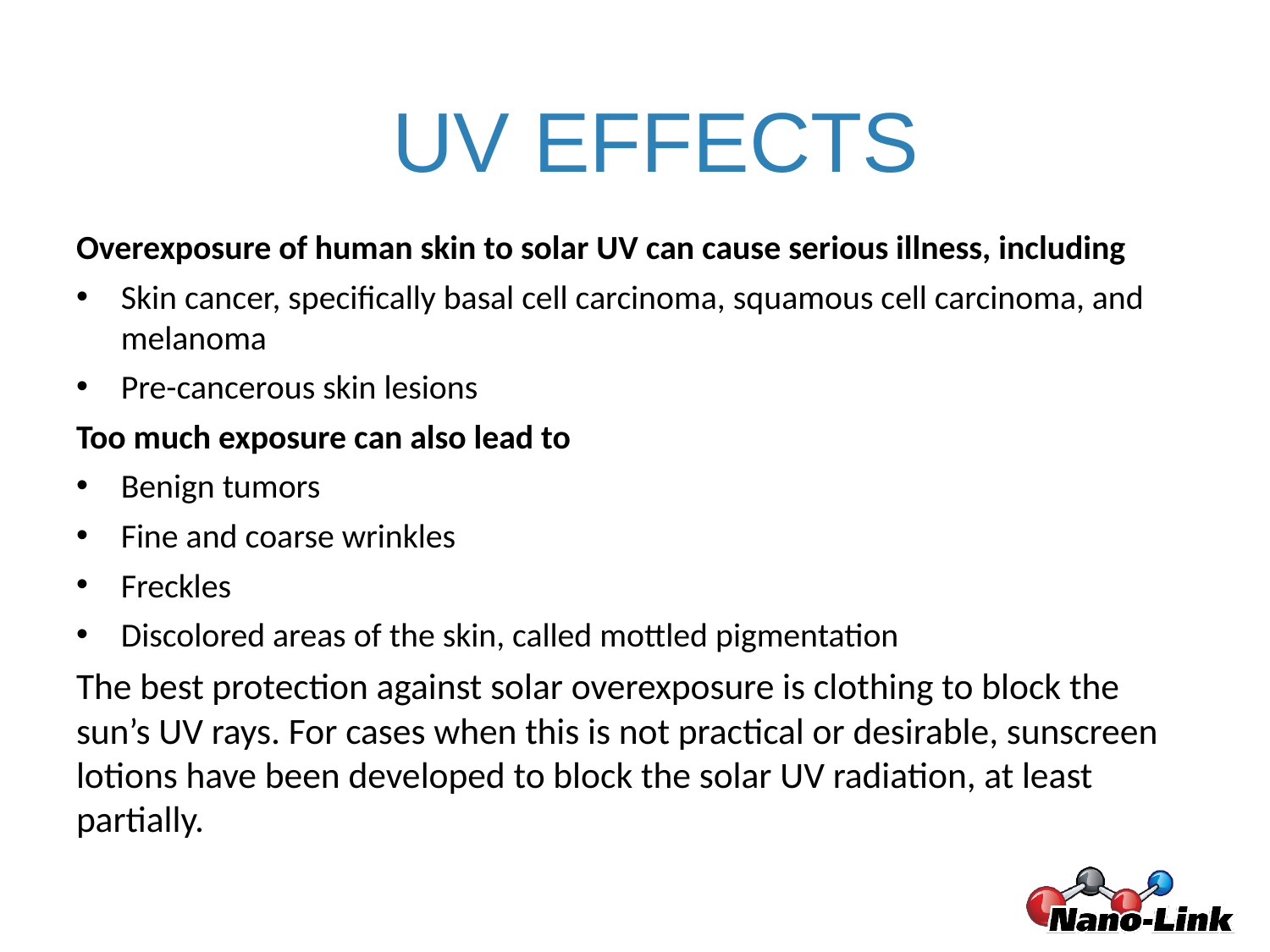

UV EFFECTS
Overexposure of human skin to solar UV can cause serious illness, including
Skin cancer, specifically basal cell carcinoma, squamous cell carcinoma, and melanoma
Pre-cancerous skin lesions
Too much exposure can also lead to
Benign tumors
Fine and coarse wrinkles
Freckles
Discolored areas of the skin, called mottled pigmentation
The best protection against solar overexposure is clothing to block the sun’s UV rays. For cases when this is not practical or desirable, sunscreen lotions have been developed to block the solar UV radiation, at least partially.